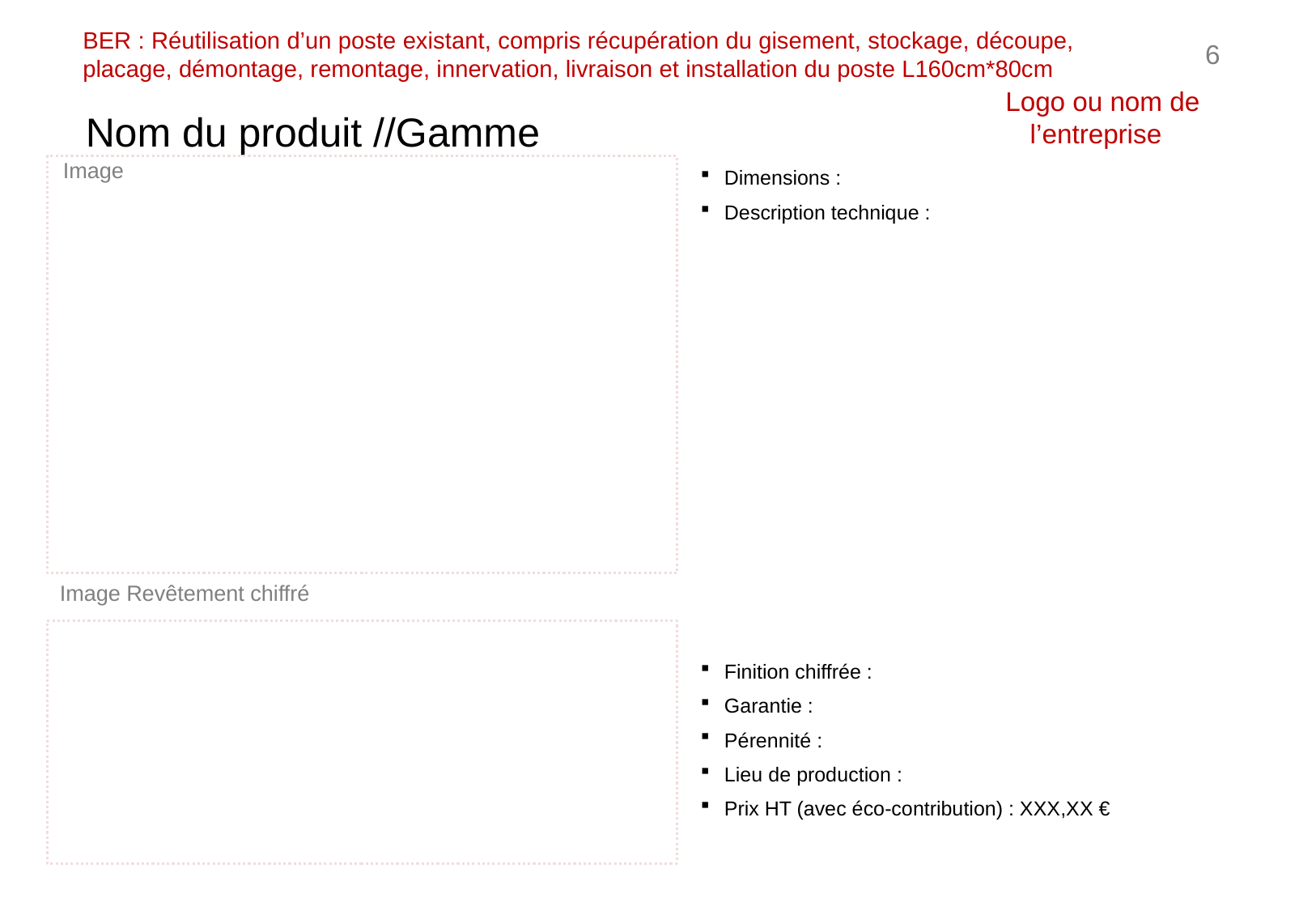

# BER : Réutilisation d’un poste existant, compris récupération du gisement, stockage, découpe, placage, démontage, remontage, innervation, livraison et installation du poste L160cm*80cm
6
Logo ou nom de l’entreprise
Nom du produit //Gamme
Image

Dimensions :
Description technique :

Finition chiffrée :
Garantie :
Pérennité :
Lieu de production :
Prix HT (avec éco-contribution) : XXX,XX €
Image Revêtement chiffré